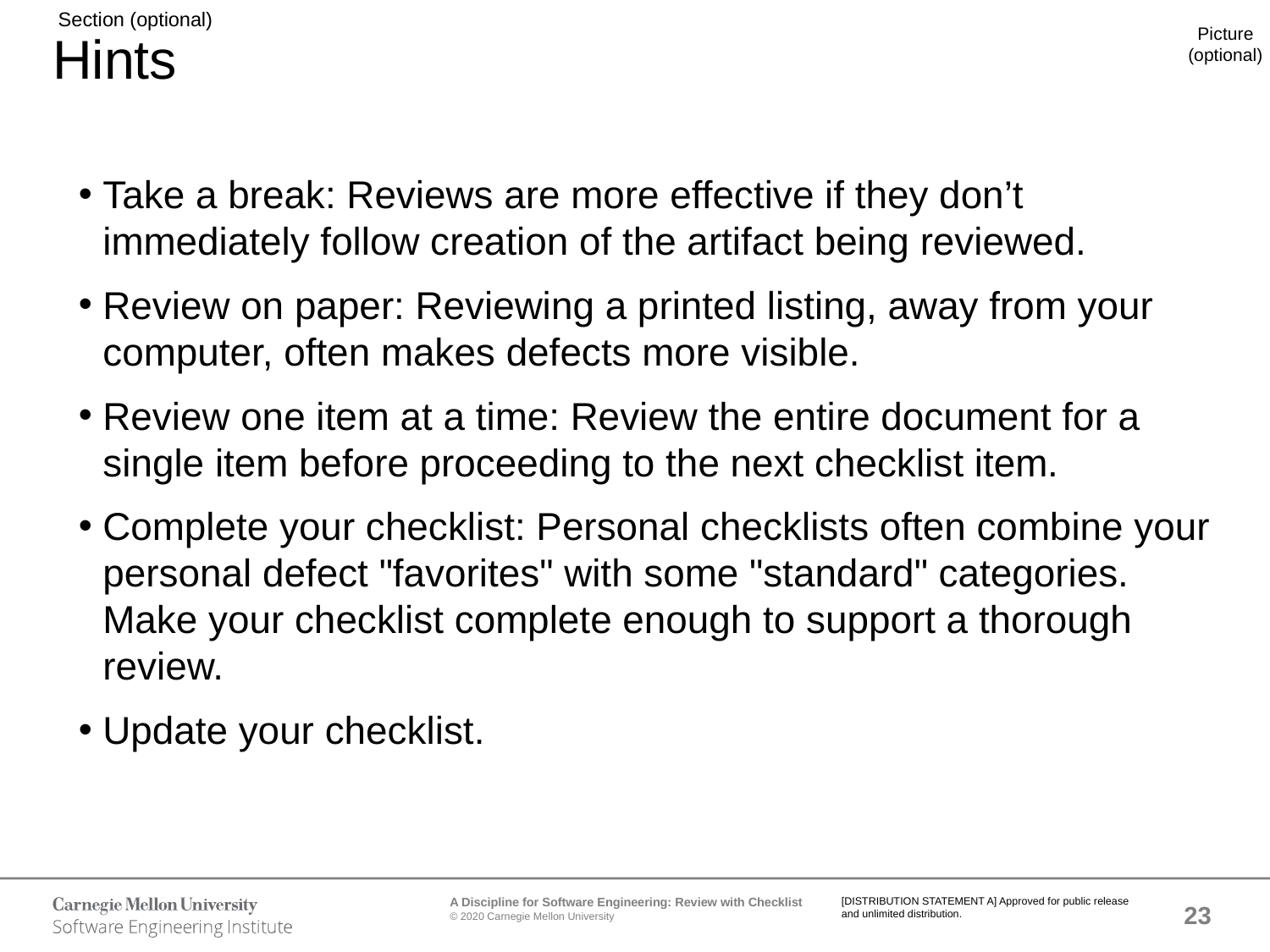

# Hints
Take a break: Reviews are more effective if they don’t immediately follow creation of the artifact being reviewed.
Review on paper: Reviewing a printed listing, away from your computer, often makes defects more visible.
Review one item at a time: Review the entire document for a single item before proceeding to the next checklist item.
Complete your checklist: Personal checklists often combine your personal defect "favorites" with some "standard" categories. Make your checklist complete enough to support a thorough review.
Update your checklist.